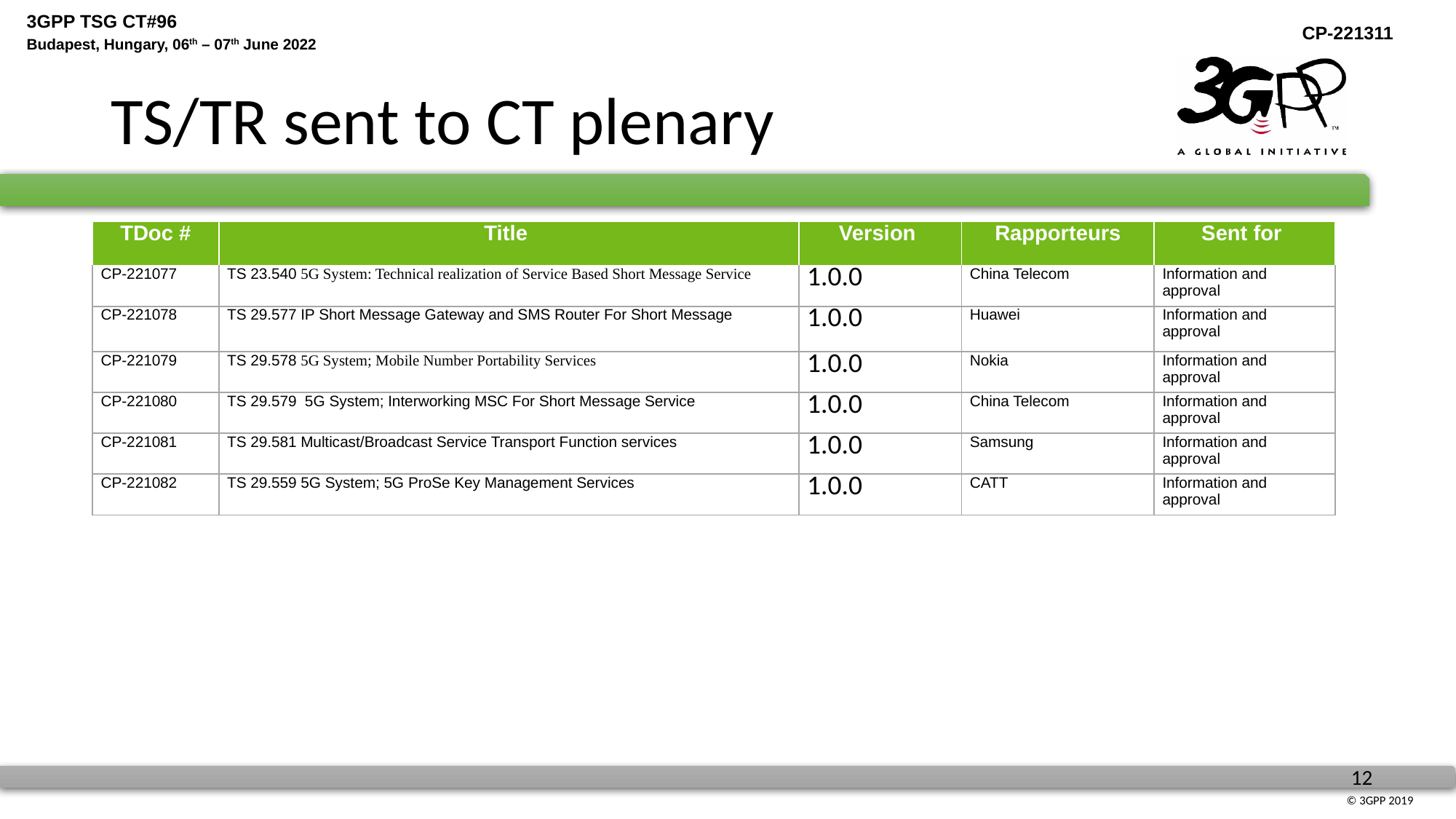

# TS/TR sent to CT plenary
| TDoc # | Title | Version | Rapporteurs | Sent for |
| --- | --- | --- | --- | --- |
| CP-221077 | TS 23.540 5G System: Technical realization of Service Based Short Message Service | 1.0.0 | China Telecom | Information and approval |
| CP-221078 | TS 29.577 IP Short Message Gateway and SMS Router For Short Message | 1.0.0 | Huawei | Information and approval |
| CP-221079 | TS 29.578 5G System; Mobile Number Portability Services | 1.0.0 | Nokia | Information and approval |
| CP-221080 | TS 29.579 5G System; Interworking MSC For Short Message Service | 1.0.0 | China Telecom | Information and approval |
| CP-221081 | TS 29.581 Multicast/Broadcast Service Transport Function services | 1.0.0 | Samsung | Information and approval |
| CP-221082 | TS 29.559 5G System; 5G ProSe Key Management Services | 1.0.0 | CATT | Information and approval |